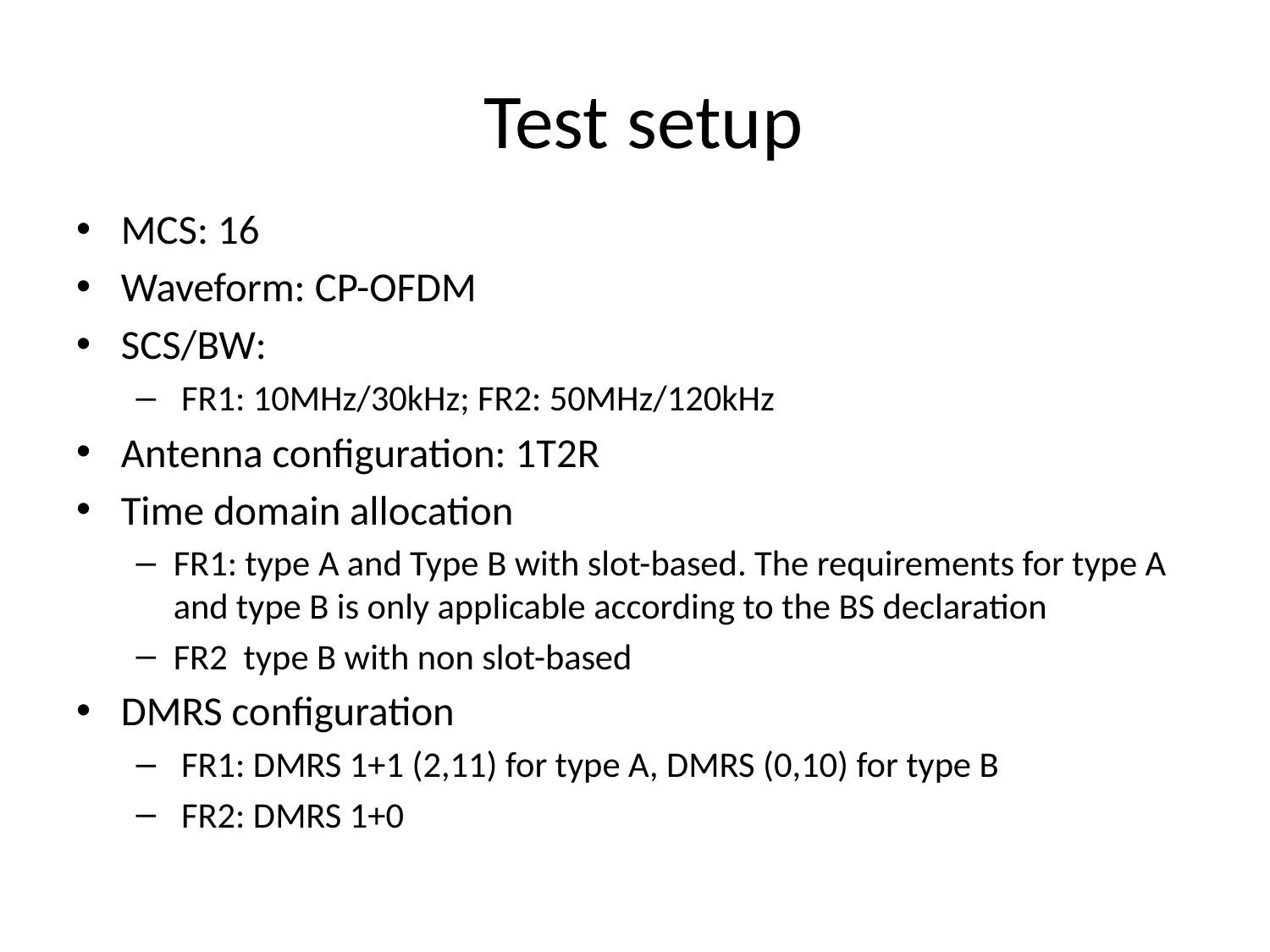

# Test setup
MCS: 16
Waveform: CP-OFDM
SCS/BW:
 FR1: 10MHz/30kHz; FR2: 50MHz/120kHz
Antenna configuration: 1T2R
Time domain allocation
FR1: type A and Type B with slot-based. The requirements for type A and type B is only applicable according to the BS declaration
FR2  type B with non slot-based
DMRS configuration
 FR1: DMRS 1+1 (2,11) for type A, DMRS (0,10) for type B
 FR2: DMRS 1+0